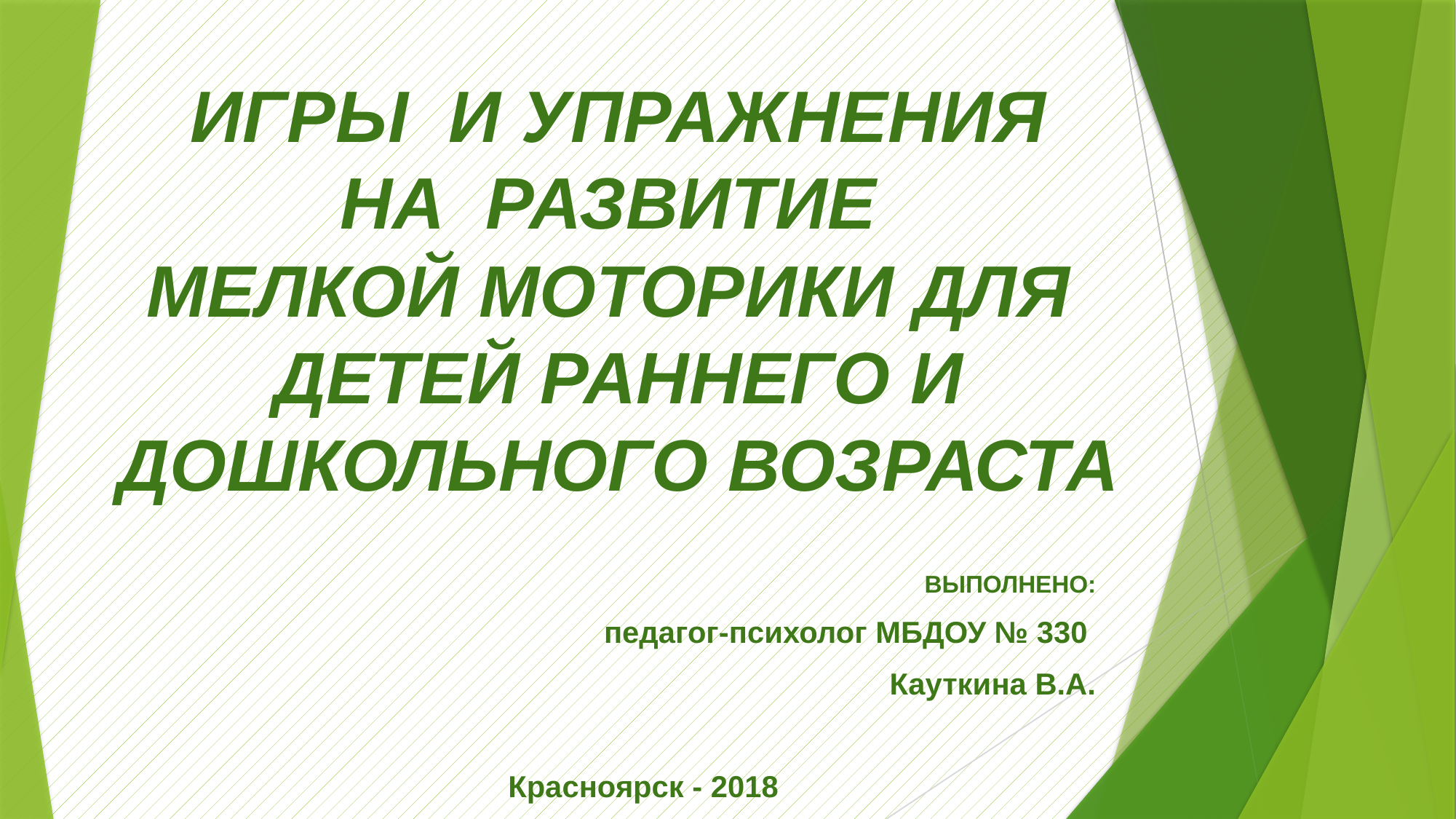

# ИГРЫ  И УПРАЖНЕНИЯ НА  РАЗВИТИЕ МЕЛКОЙ МОТОРИКИ ДЛЯ ДЕТЕЙ РАННЕГО И ДОШКОЛЬНОГО ВОЗРАСТА

ВЫПОЛНЕНО:
педагог-психолог МБДОУ № 330
Кауткина В.А.

Красноярск - 2018